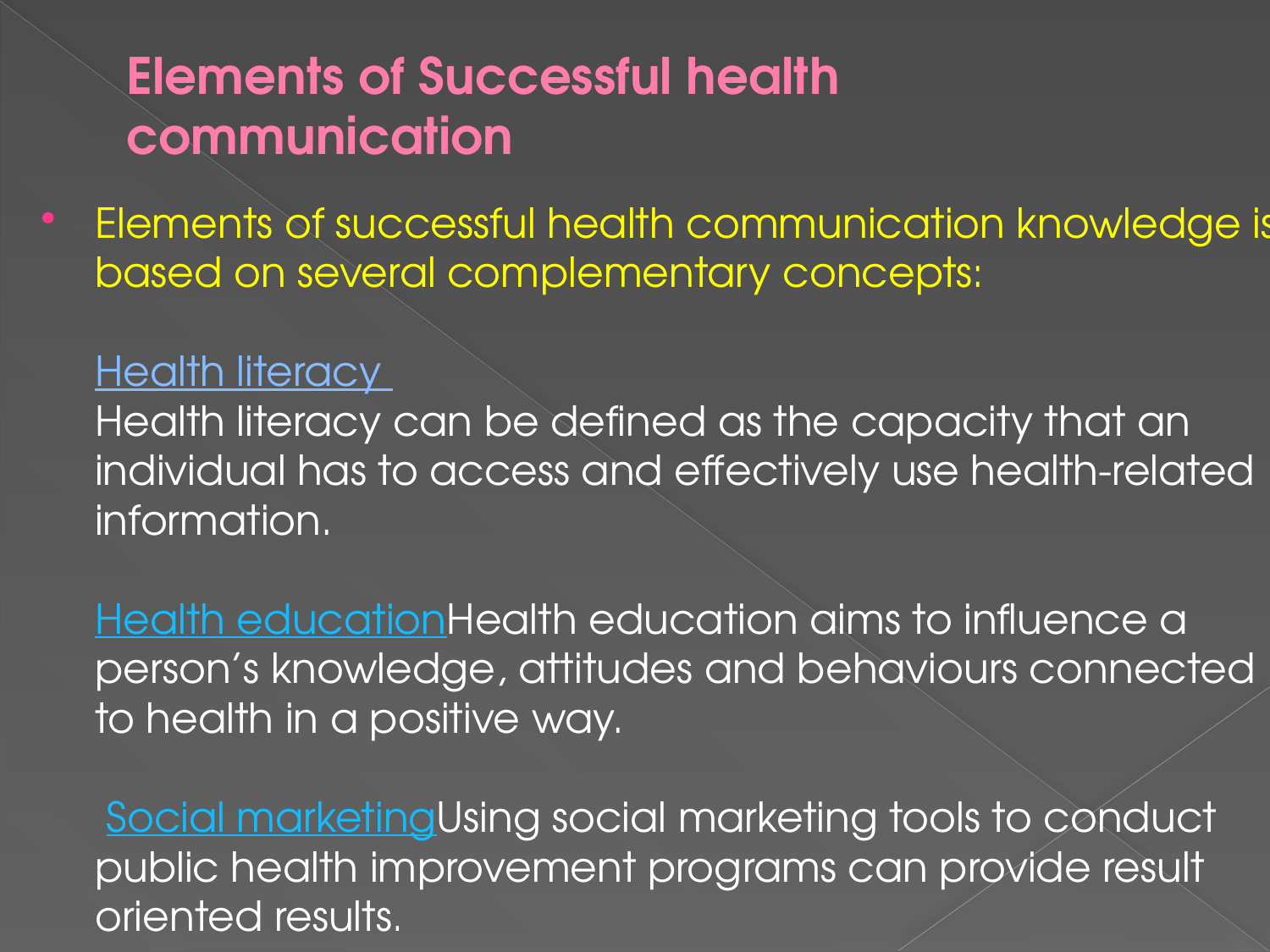

# Elements of Successful health communication
Elements of successful health communication knowledge is based on several complementary concepts:
Health literacy
Health literacy can be defined as the capacity that an individual has to access and effectively use health-related information.
Health education
Health education aims to influence a person’s knowledge, attitudes and behaviours connected to health in a positive way.
 Social marketing
Using social marketing tools to conduct public health improvement programs can provide result oriented results.